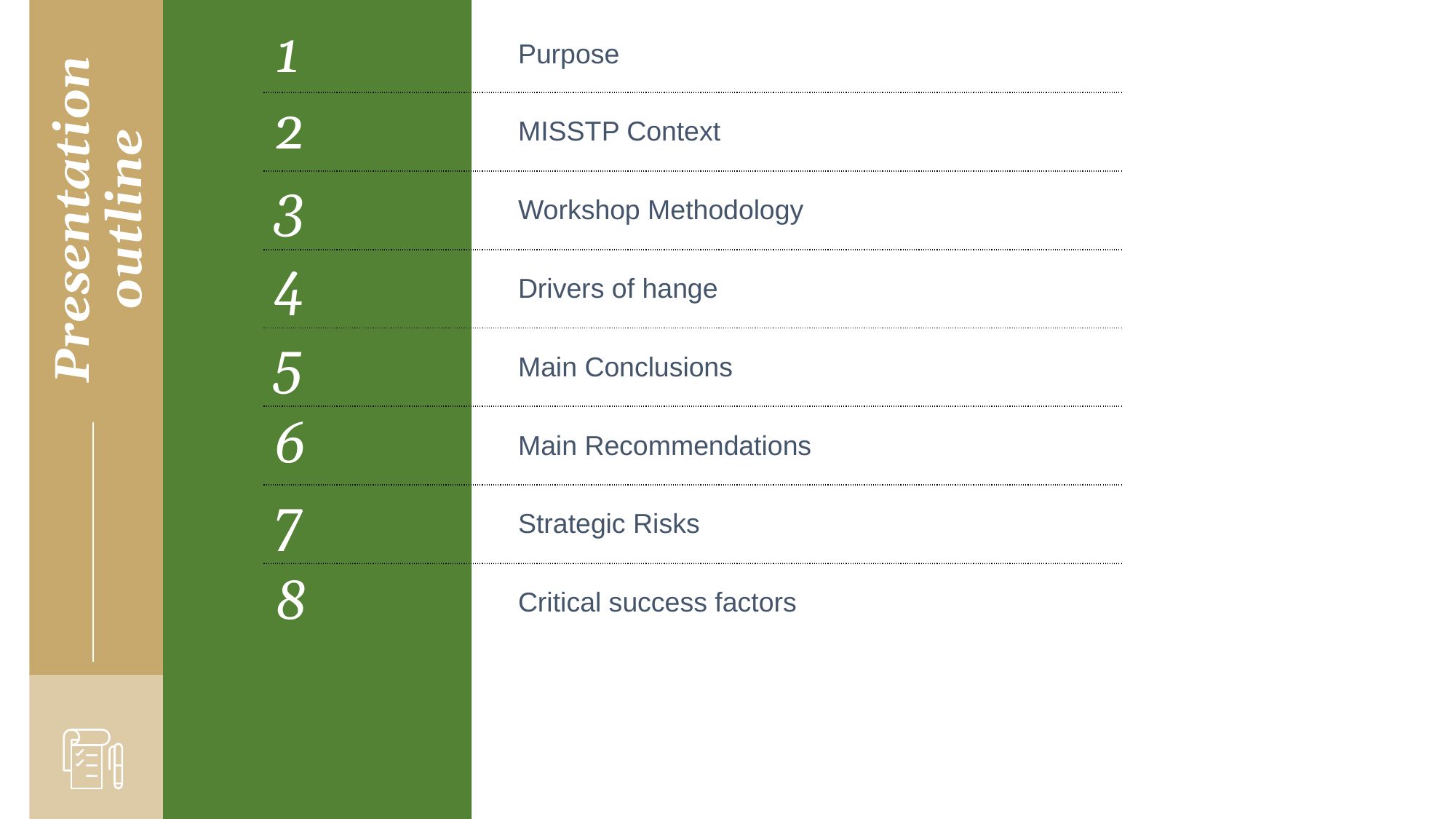

| 1 | Purpose |
| --- | --- |
| 2 | MISSTP Context |
| 3 | Workshop Methodology |
| 4 | Drivers of hange |
| 5 | Main Conclusions |
| 6 | Main Recommendations |
| 7 | Strategic Risks |
| 8 | Critical success factors |
Presentation outline